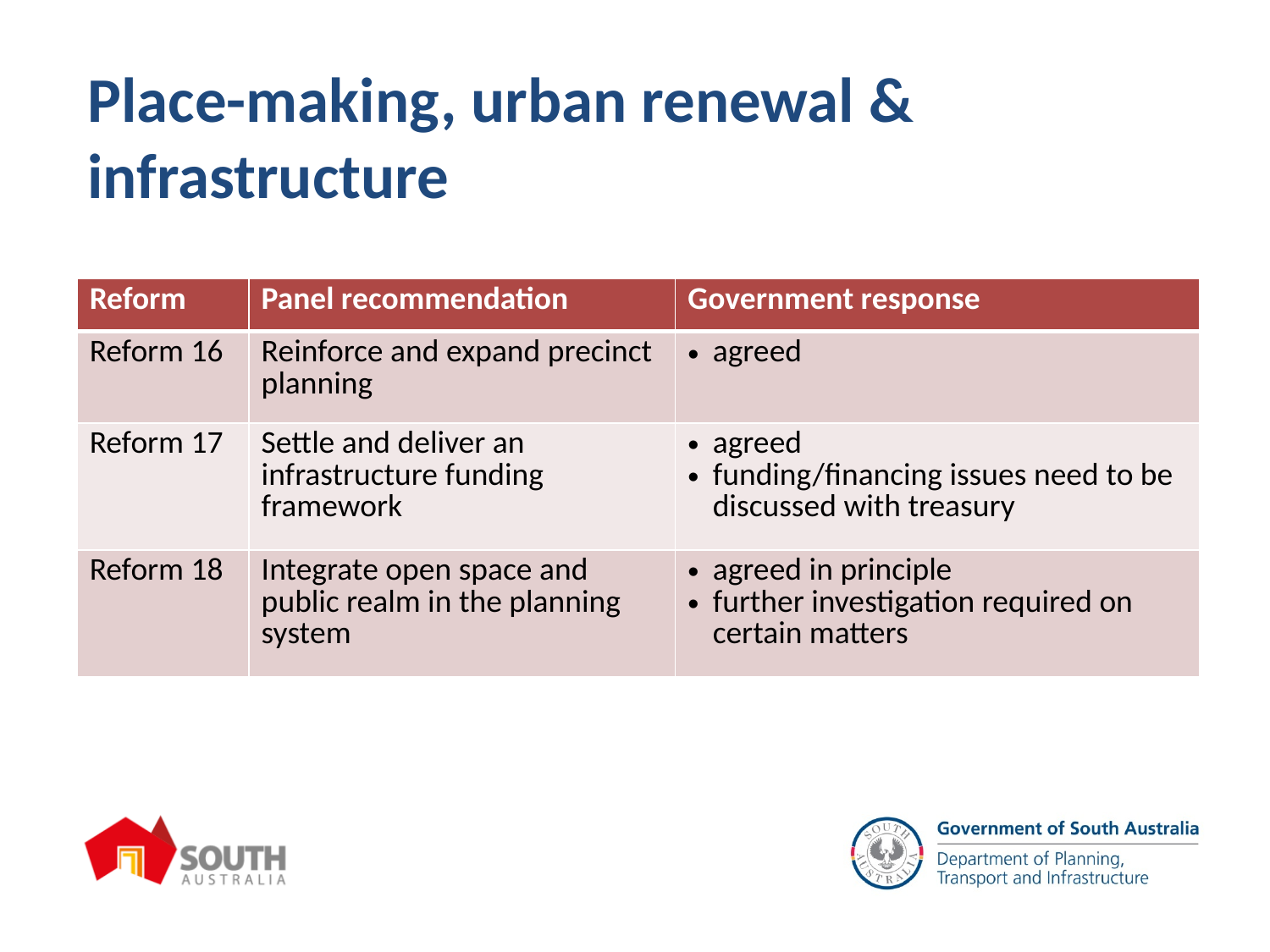

# Place-making, urban renewal & infrastructure
| Reform | Panel recommendation | Government response |
| --- | --- | --- |
| Reform 16 | Reinforce and expand precinct planning | agreed |
| Reform 17 | Settle and deliver an infrastructure funding framework | agreed funding/financing issues need to be discussed with treasury |
| Reform 18 | Integrate open space and public realm in the planning system | agreed in principle further investigation required on certain matters |